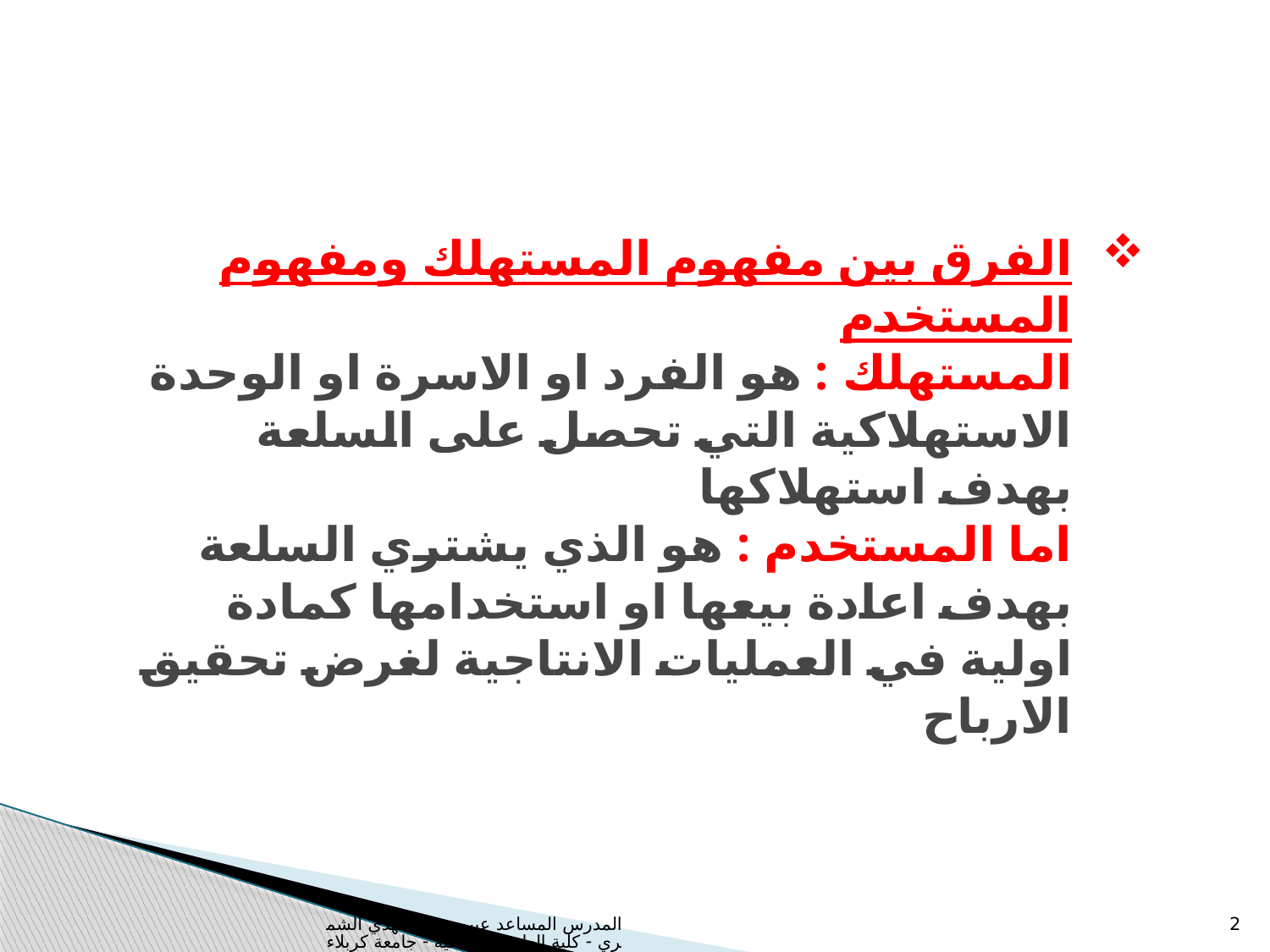

# الفرق بين مفهوم المستهلك ومفهوم المستخدم المستهلك : هو الفرد او الاسرة او الوحدة الاستهلاكية التي تحصل على السلعة بهدف استهلاكها اما المستخدم : هو الذي يشتري السلعة بهدف اعادة بيعها او استخدامها كمادة اولية في العمليات الانتاجية لغرض تحقيق الارباح
المدرس المساعد عبير محمد مهدي الشمري - كلية العلوم السياحية - جامعة كربلاء
2